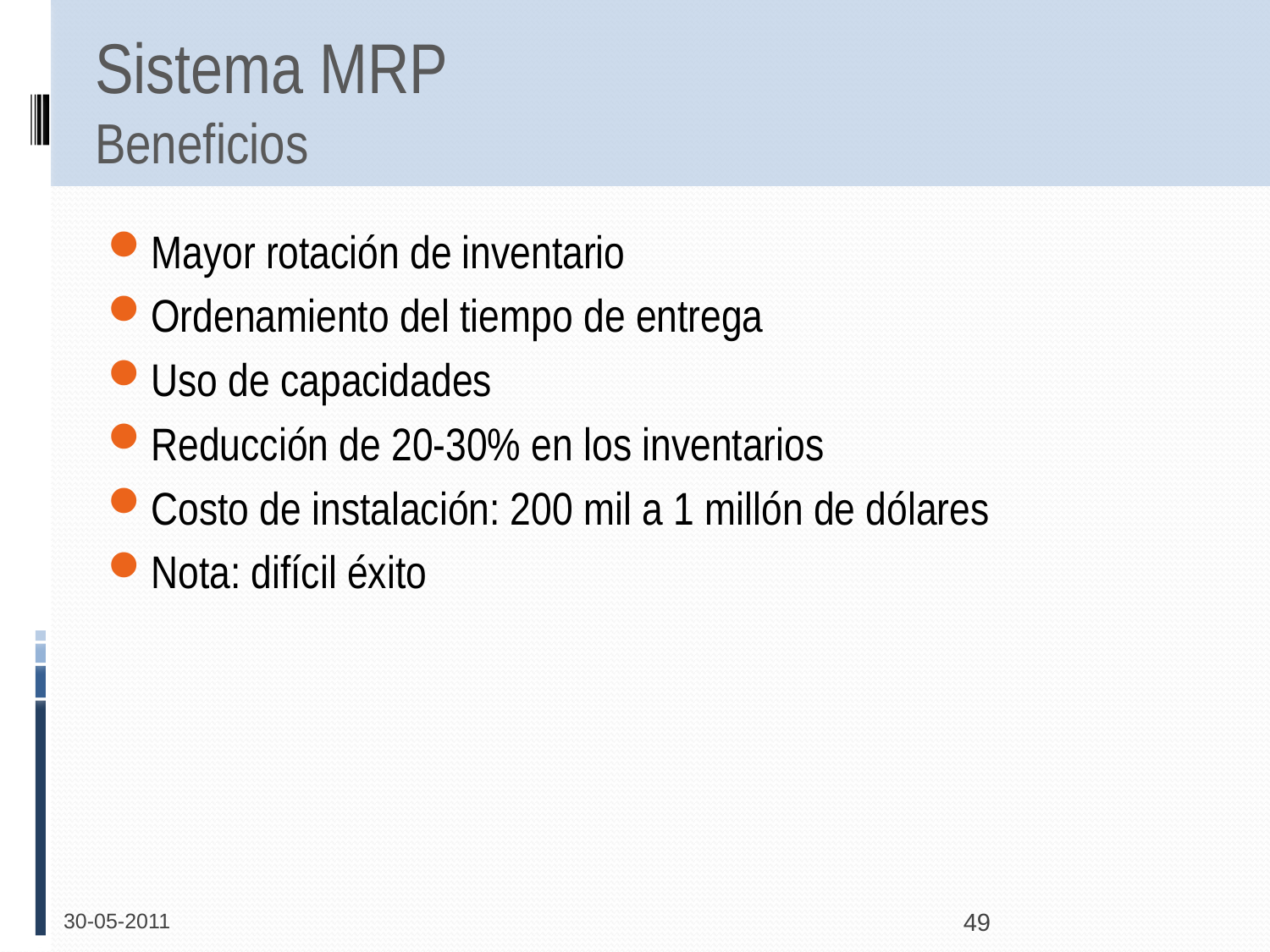

# Sistema MRP Beneficios
Mayor rotación de inventario
Ordenamiento del tiempo de entrega
Uso de capacidades
Reducción de 20-30% en los inventarios
Costo de instalación: 200 mil a 1 millón de dólares
Nota: difícil éxito

30-05-2011
49